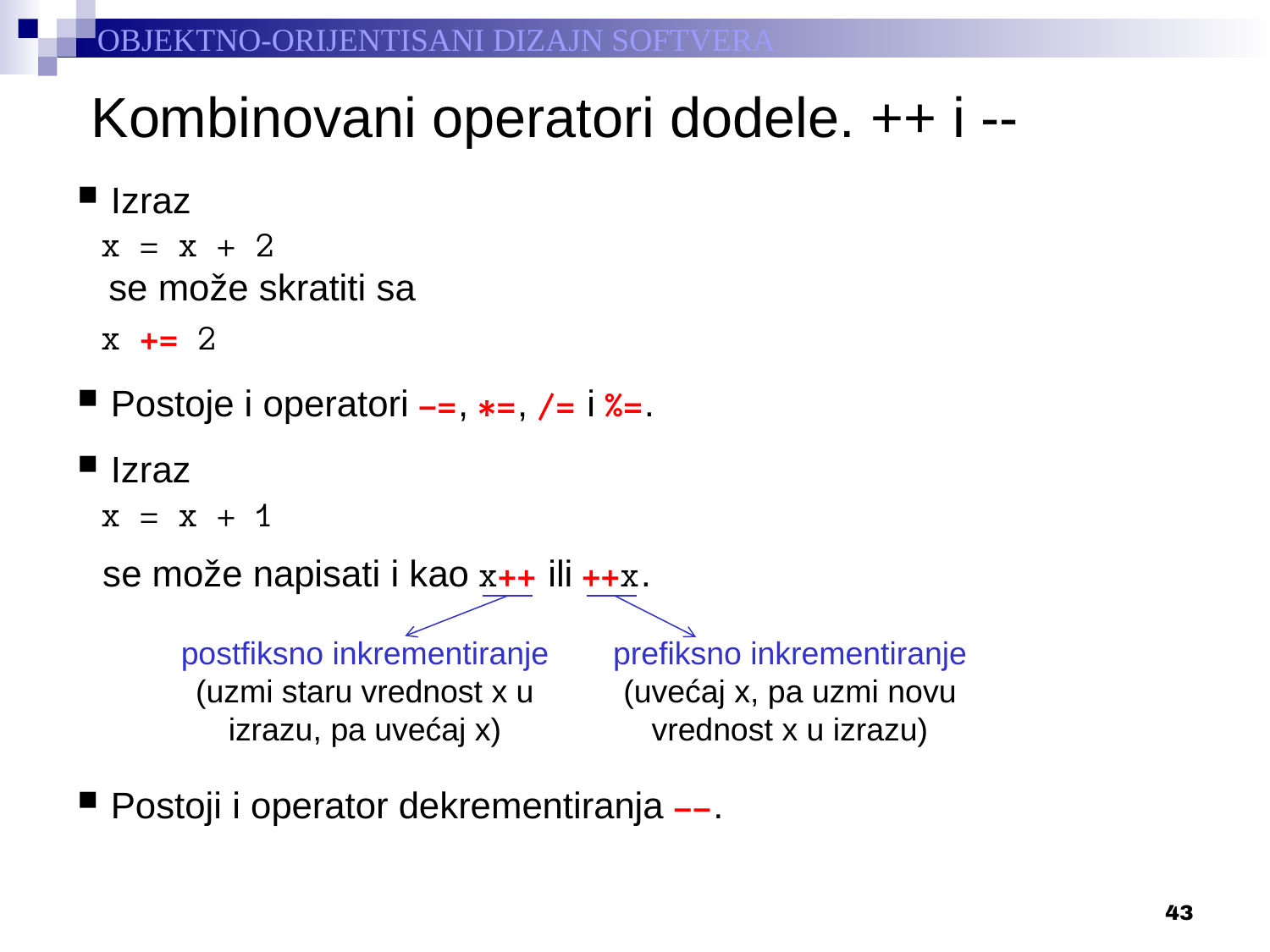

# Kombinovani operatori dodele. ++ i --
Izraz
	x = x + 2
   se može skratiti sa
	x += 2
Postoje i operatori -=, *=, /= i %=.
Izraz
	x = x + 1
	se može napisati i kao x++ ili ++x.

Postoji i operator dekrementiranja --.

postfiksno inkrementiranje (uzmi staru vrednost x u izrazu, pa uvećaj x)
prefiksno inkrementiranje (uvećaj x, pa uzmi novu vrednost x u izrazu)
43